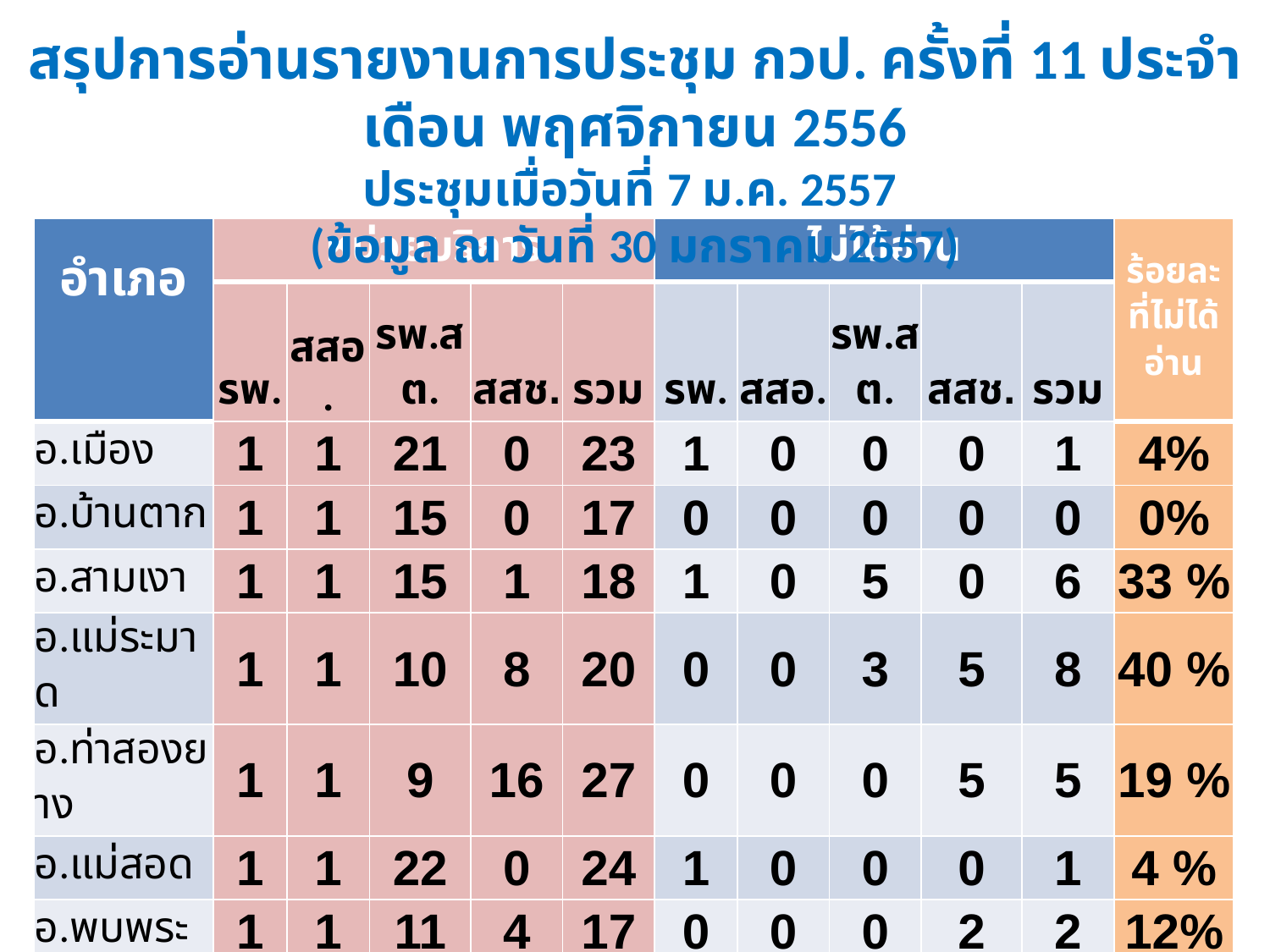

สรุปการอ่านรายงานการประชุม กวป. ครั้งที่ 11 ประจำเดือน พฤศจิกายน 2556
ประชุมเมื่อวันที่ 7 ม.ค. 2557
(ข้อมูล ณ วันที่ 30 มกราคม 2557)
| อำเภอ | หน่วยบริการ |  |  |  |  | ไม่ได้อ่าน |  |  |  |  | ร้อยละที่ไม่ได้อ่าน |
| --- | --- | --- | --- | --- | --- | --- | --- | --- | --- | --- | --- |
|  | รพ. | สสอ. | รพ.สต. | สสช. | รวม | รพ. | สสอ. | รพ.สต. | สสช. | รวม |  |
| อ.เมือง | 1 | 1 | 21 | 0 | 23 | 1 | 0 | 0 | 0 | 1 | 4% |
| อ.บ้านตาก | 1 | 1 | 15 | 0 | 17 | 0 | 0 | 0 | 0 | 0 | 0% |
| อ.สามเงา | 1 | 1 | 15 | 1 | 18 | 1 | 0 | 5 | 0 | 6 | 33 % |
| อ.แม่ระมาด | 1 | 1 | 10 | 8 | 20 | 0 | 0 | 3 | 5 | 8 | 40 % |
| อ.ท่าสองยาง | 1 | 1 | 9 | 16 | 27 | 0 | 0 | 0 | 5 | 5 | 19 % |
| อ.แม่สอด | 1 | 1 | 22 | 0 | 24 | 1 | 0 | 0 | 0 | 1 | 4 % |
| อ.พบพระ | 1 | 1 | 11 | 4 | 17 | 0 | 0 | 0 | 2 | 2 | 12% |
| อ. อุ้มผาง | 1 | 1 | 7 | 6 | 15 | 0 | 0 | 1 | 1 | 2 | 13% |
| อ.วังเจ้า | 1 | 1 | 5 | 0 | 6 | 0 | 0 | 0 | 0 | 0 | 0 % |